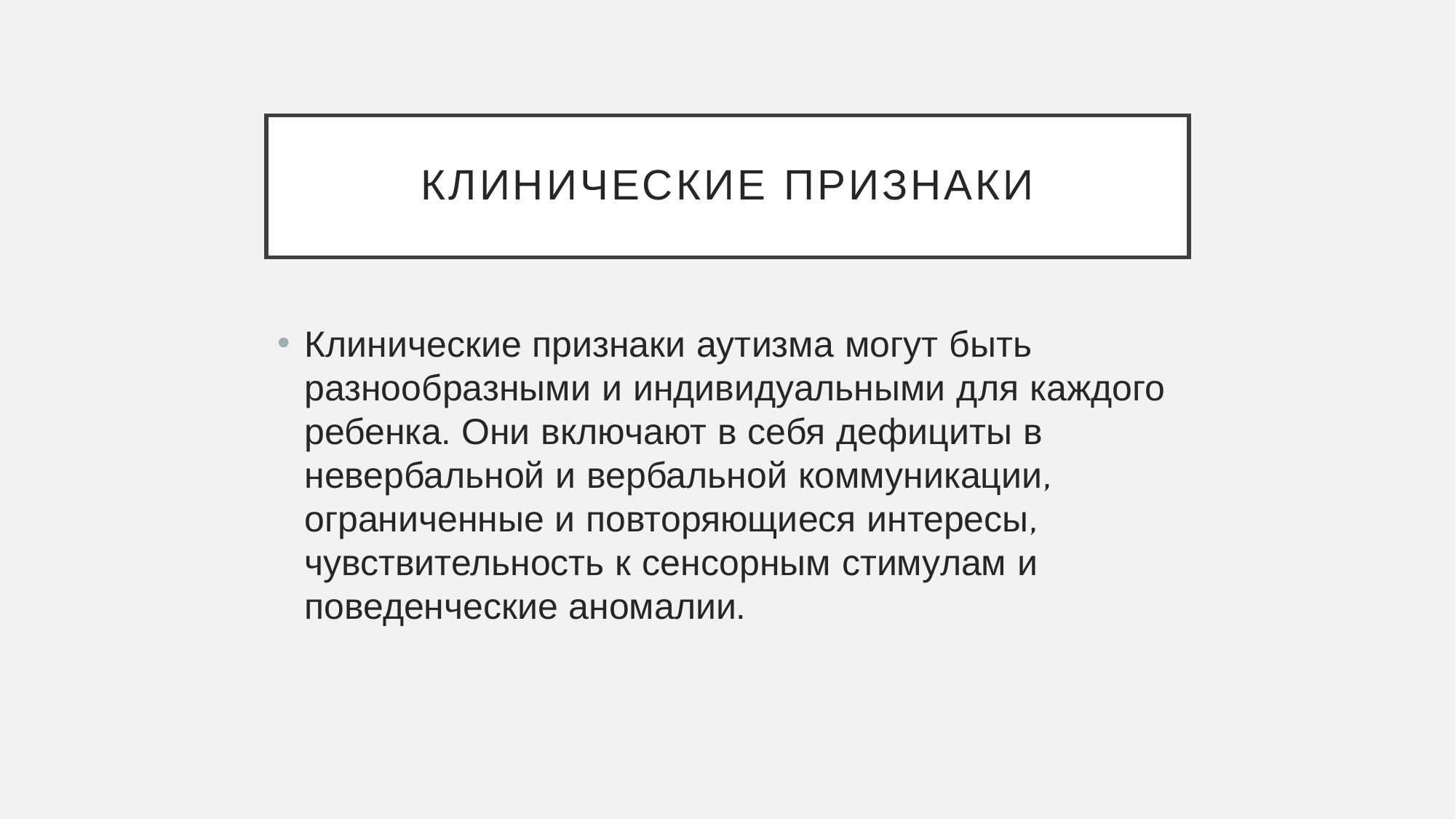

# Клинические признаки
Клинические признаки аутизма могут быть разнообразными и индивидуальными для каждого ребенка. Они включают в себя дефициты в невербальной и вербальной коммуникации, ограниченные и повторяющиеся интересы, чувствительность к сенсорным стимулам и поведенческие аномалии.